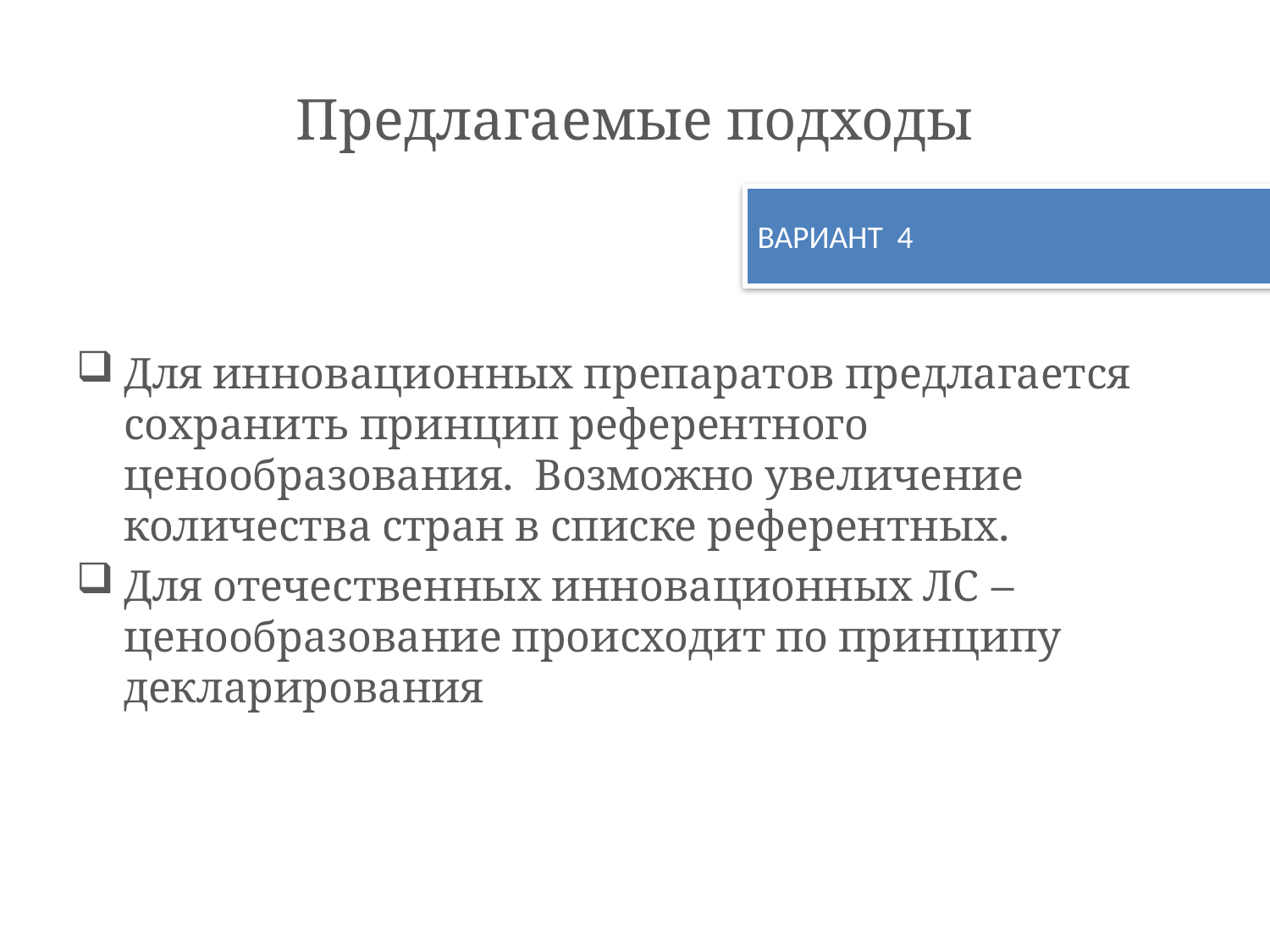

# Предлагаемые подходы
ВАРИАНТ  4

Для инновационных препаратов предлагается сохранить принцип референтного ценообразования.  Возможно увеличение количества стран в списке референтных.
Для отечественных инновационных ЛС – ценообразование происходит по принципу декларирования